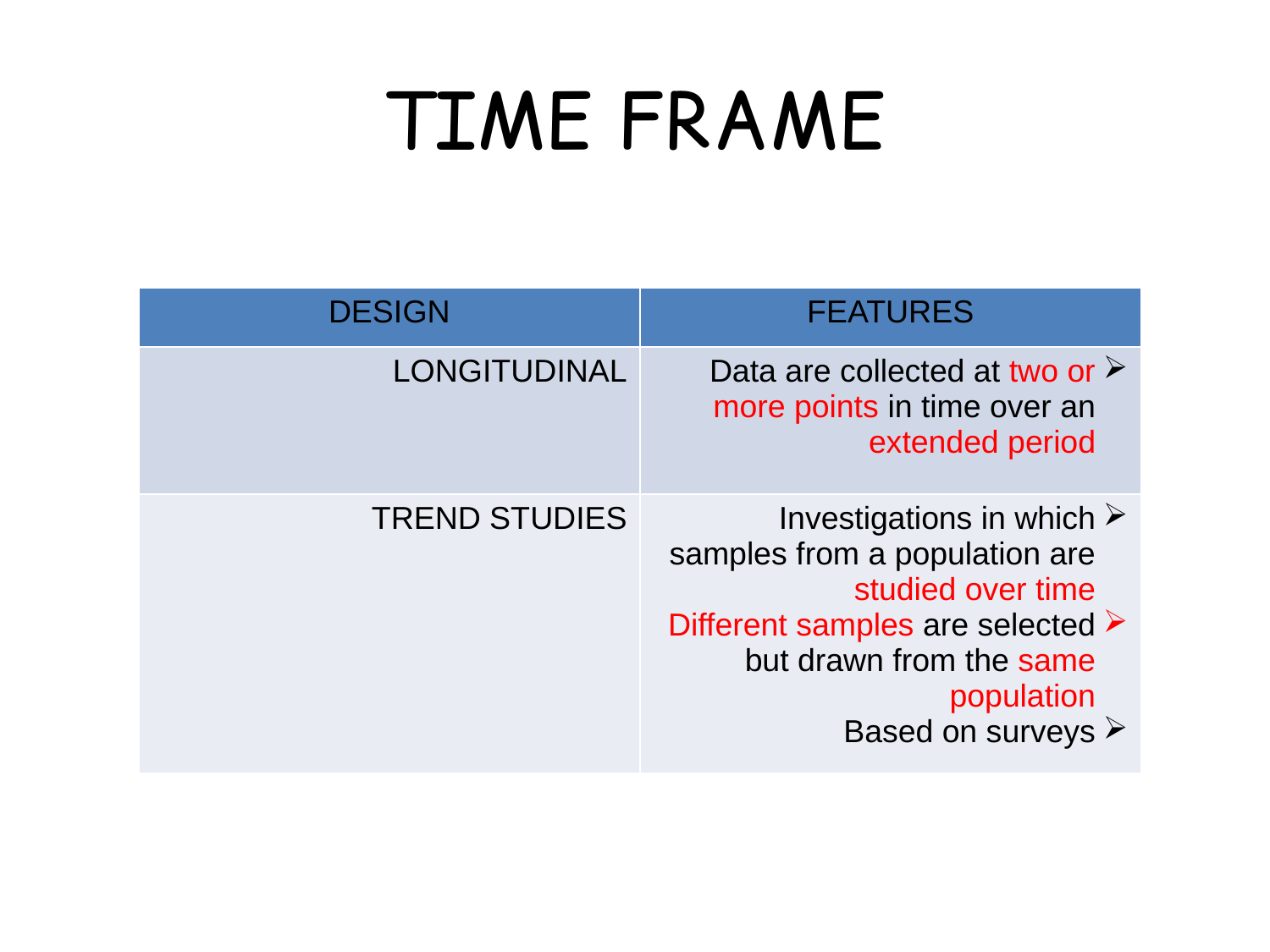

# TIME FRAME
| DESIGN | FEATURES |
| --- | --- |
| LONGITUDINAL | Data are collected at two or more points in time over an extended period |
| TREND STUDIES | Investigations in which samples from a population are studied over time Different samples are selected but drawn from the same population Based on surveys |